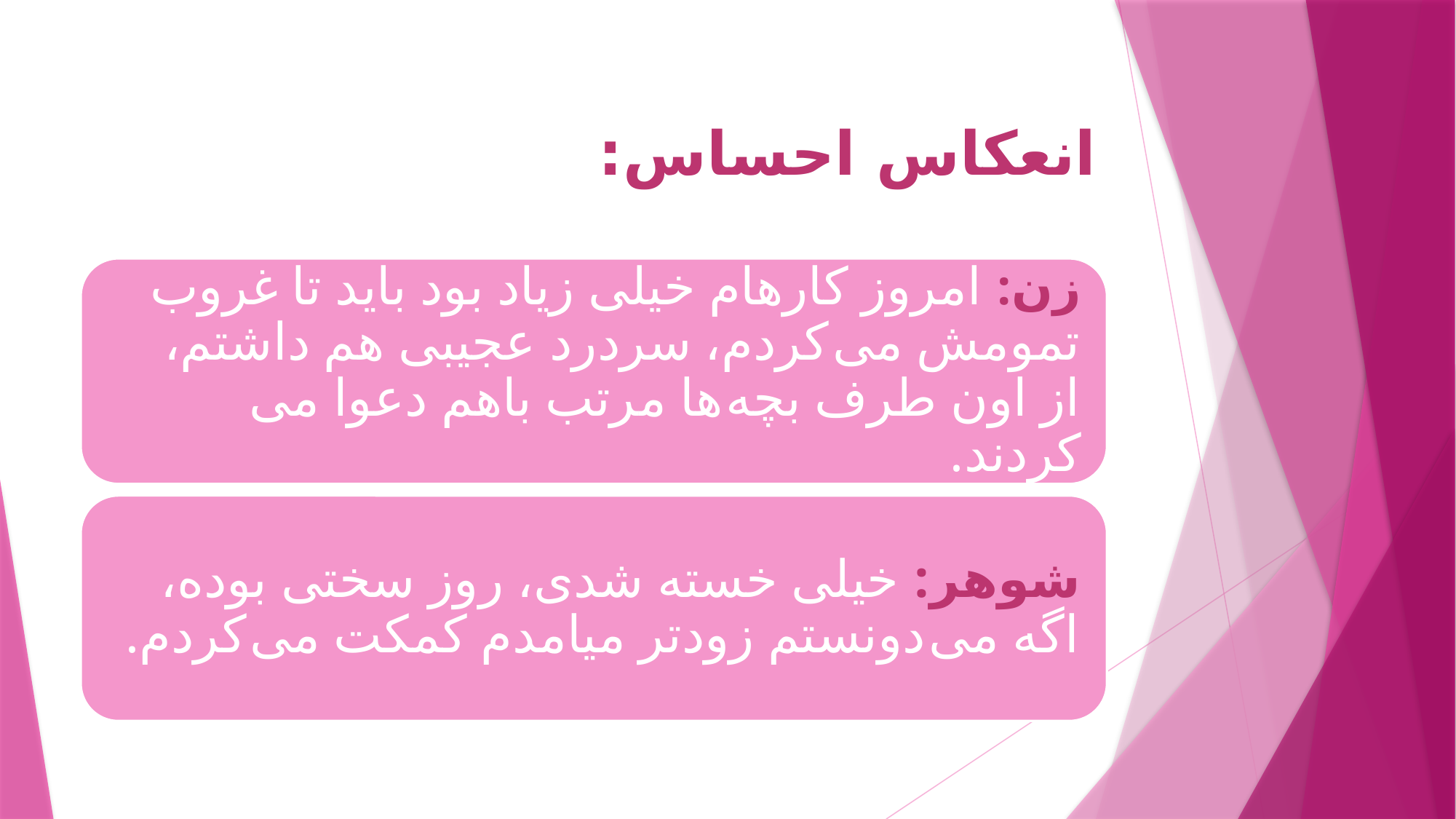

# انعکاس احساس:
زن: امروز کارهام خیلی زیاد بود باید تا غروب تمومش می کردم، سردرد عجیبی هم داشتم، از اون طرف بچه ها مرتب باهم دعوا می کردند.
شوهر: خیلی خسته شدی، روز سختی بوده، اگه می دونستم زودتر میامدم کمکت می کردم.